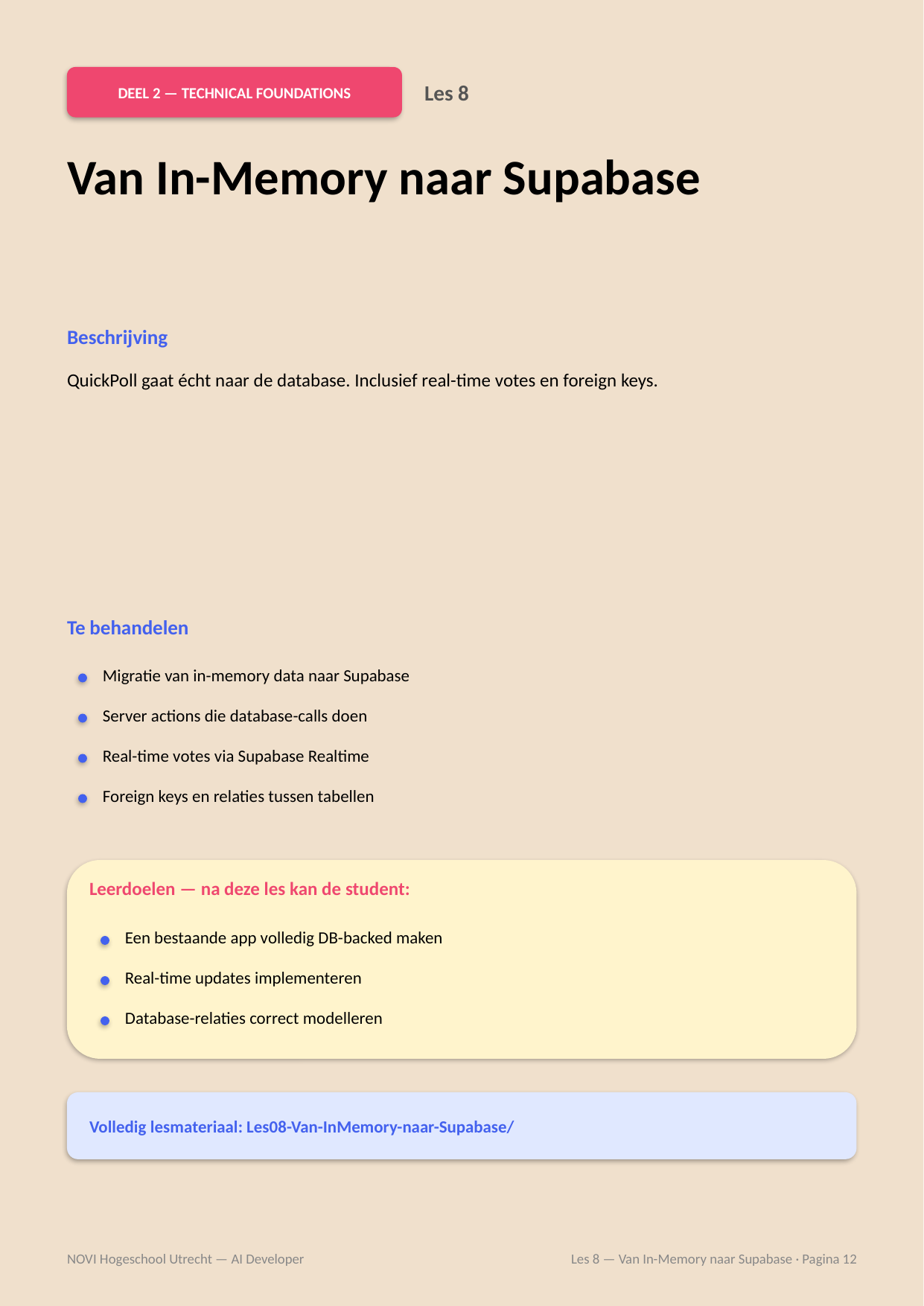

DEEL 2 — TECHNICAL FOUNDATIONS
Les 8
Van In-Memory naar Supabase
Beschrijving
QuickPoll gaat écht naar de database. Inclusief real-time votes en foreign keys.
Te behandelen
Migratie van in-memory data naar Supabase

Server actions die database-calls doen

Real-time votes via Supabase Realtime

Foreign keys en relaties tussen tabellen

Leerdoelen — na deze les kan de student:
Een bestaande app volledig DB-backed maken

Real-time updates implementeren

Database-relaties correct modelleren

Volledig lesmateriaal: Les08-Van-InMemory-naar-Supabase/
NOVI Hogeschool Utrecht — AI Developer
Les 8 — Van In-Memory naar Supabase · Pagina 12